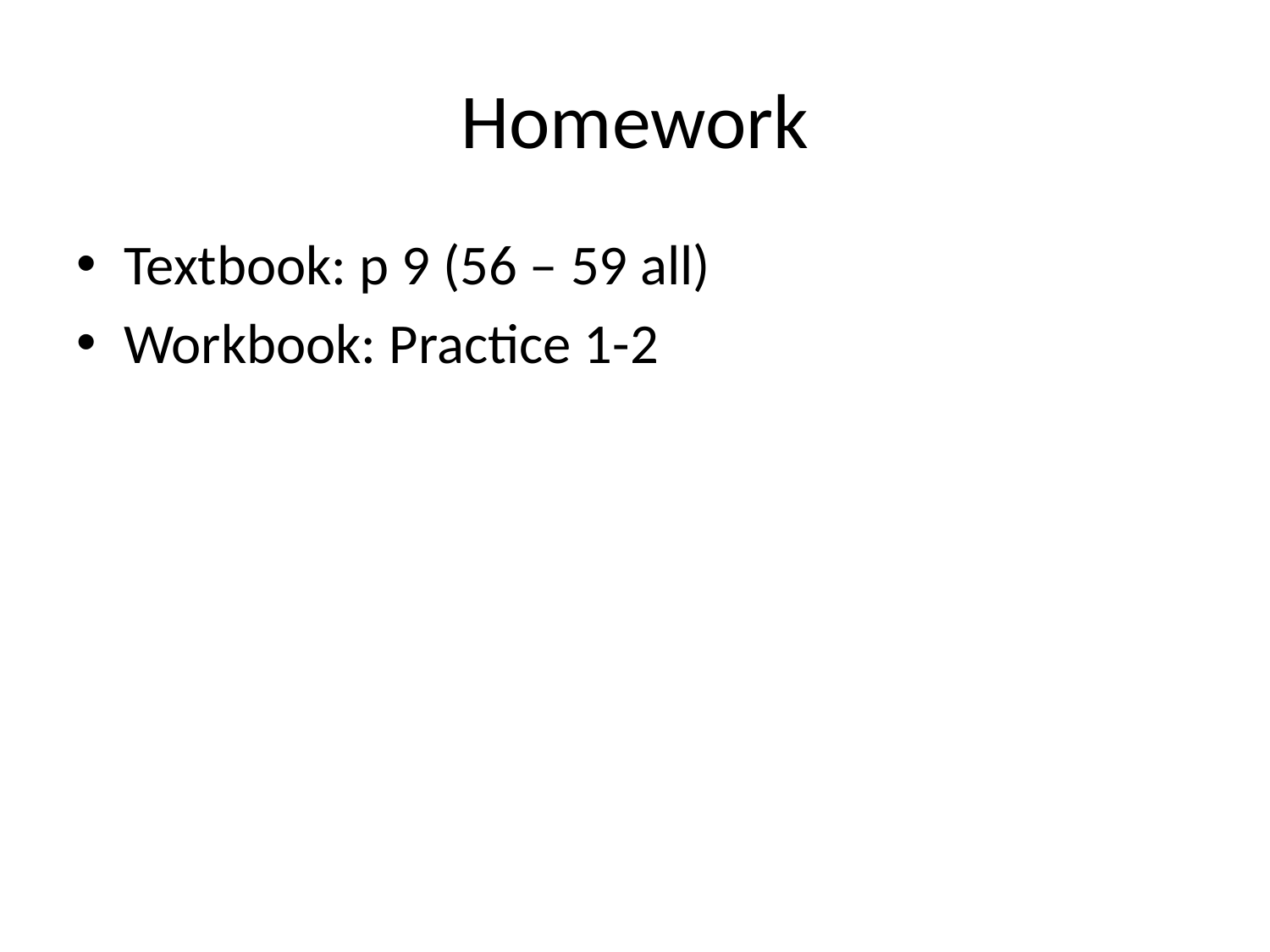

# Homework
Textbook: p 9 (56 – 59 all)
Workbook: Practice 1-2